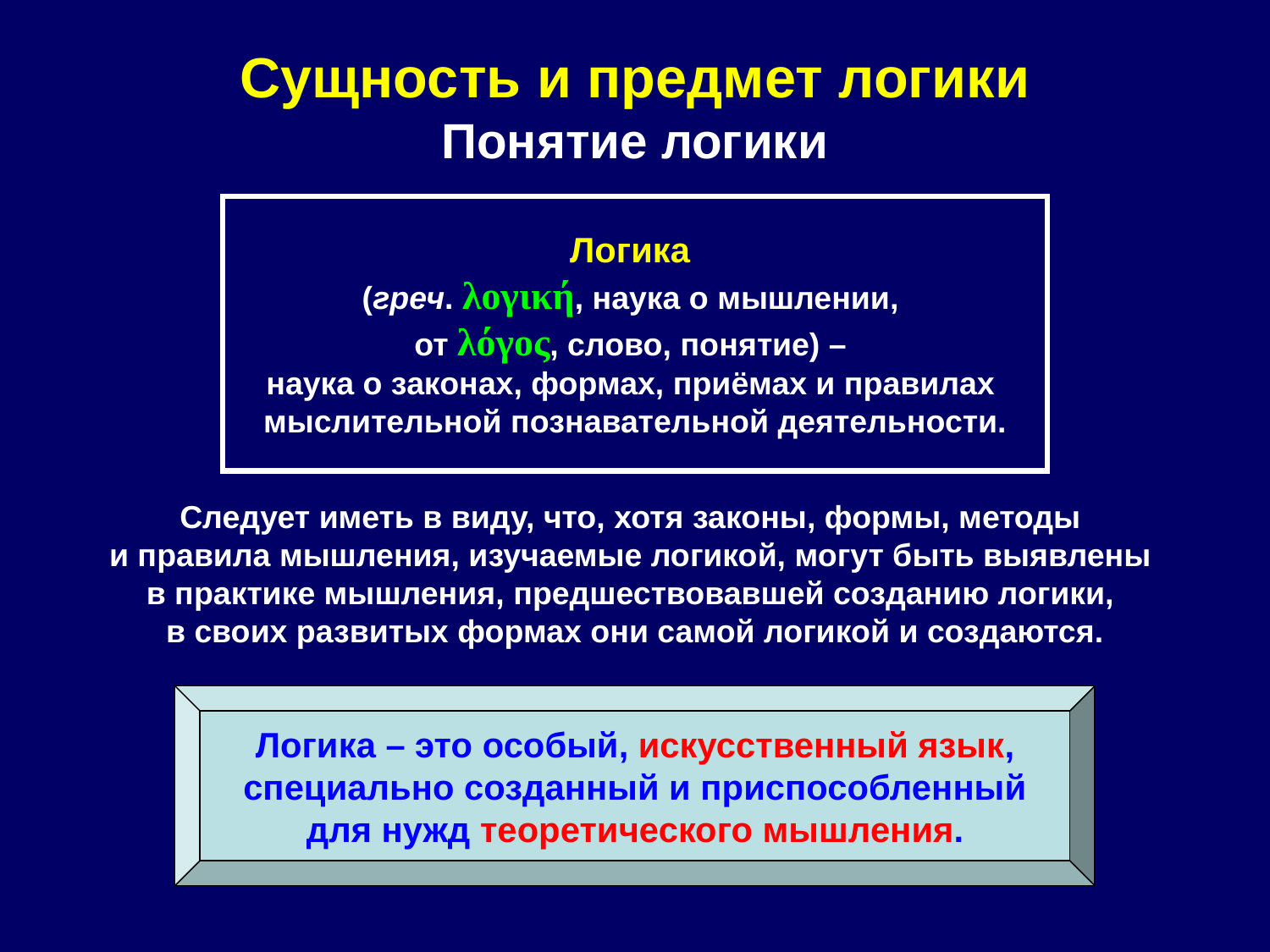

# Сущность и предмет логики Понятие логики
Логика
(греч. λογική, наука о мышлении,
от λόγος, слово, понятие) –
наука о законах, формах, приёмах и правилах
мыслительной познавательной деятельности.
Следует иметь в виду, что, хотя законы, формы, методы
и правила мышления, изучаемые логикой, могут быть выявлены
в практике мышления, предшествовавшей созданию логики,
в своих развитых формах они самой логикой и создаются.
Логика – это особый, искусственный язык, специально созданный и приспособленный для нужд теоретического мышления.